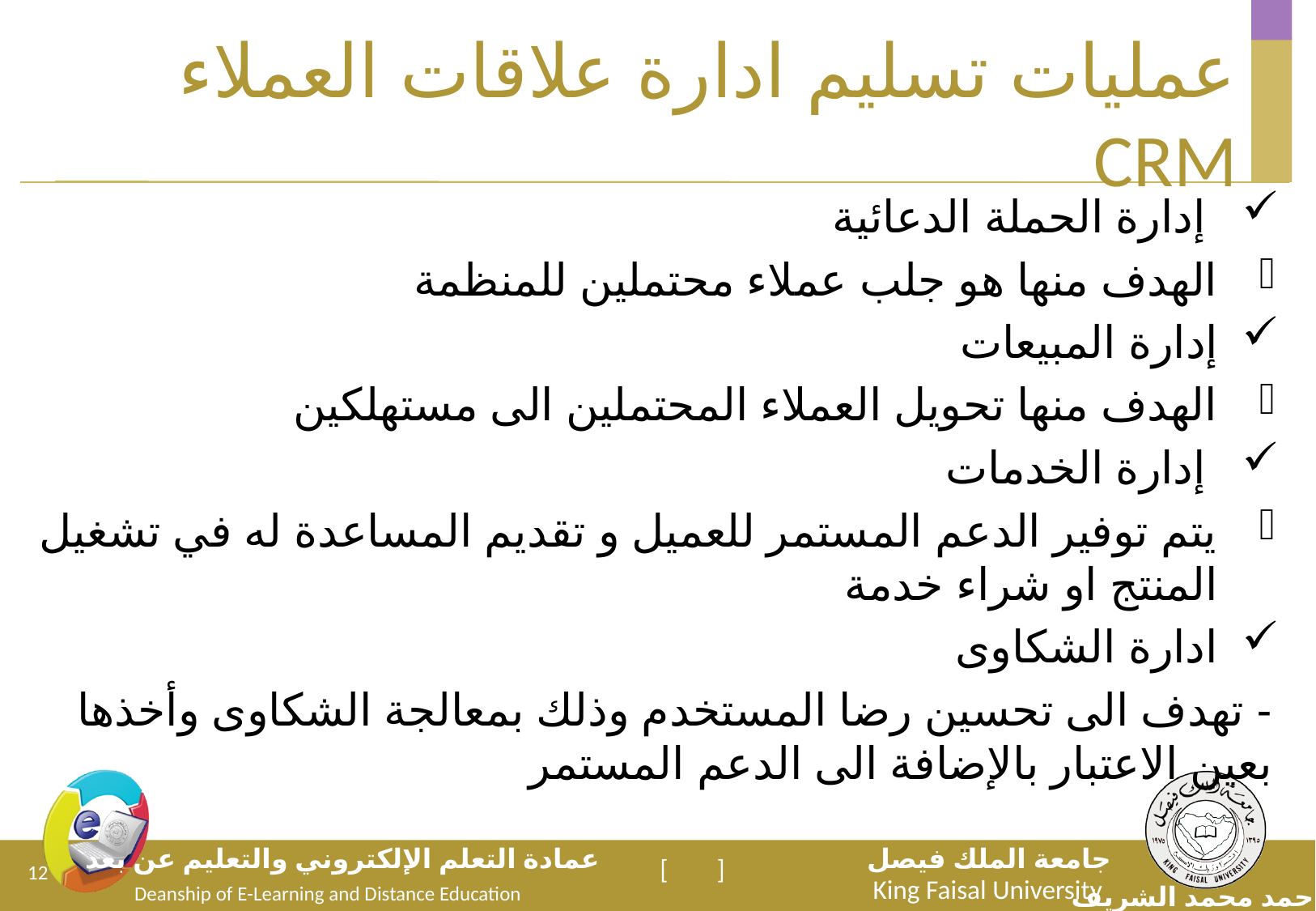

# عمليات تسليم ادارة علاقات العملاء  CRM
 إدارة الحملة الدعائية
الهدف منها هو جلب عملاء محتملين للمنظمة
إدارة المبيعات
الهدف منها تحويل العملاء المحتملين الى مستهلكين
 إدارة الخدمات
يتم توفير الدعم المستمر للعميل و تقديم المساعدة له في تشغيل المنتج او شراء خدمة
ادارة الشكاوى
- تهدف الى تحسين رضا المستخدم وذلك بمعالجة الشكاوى وأخذها بعين الاعتبار بالإضافة الى الدعم المستمر
12